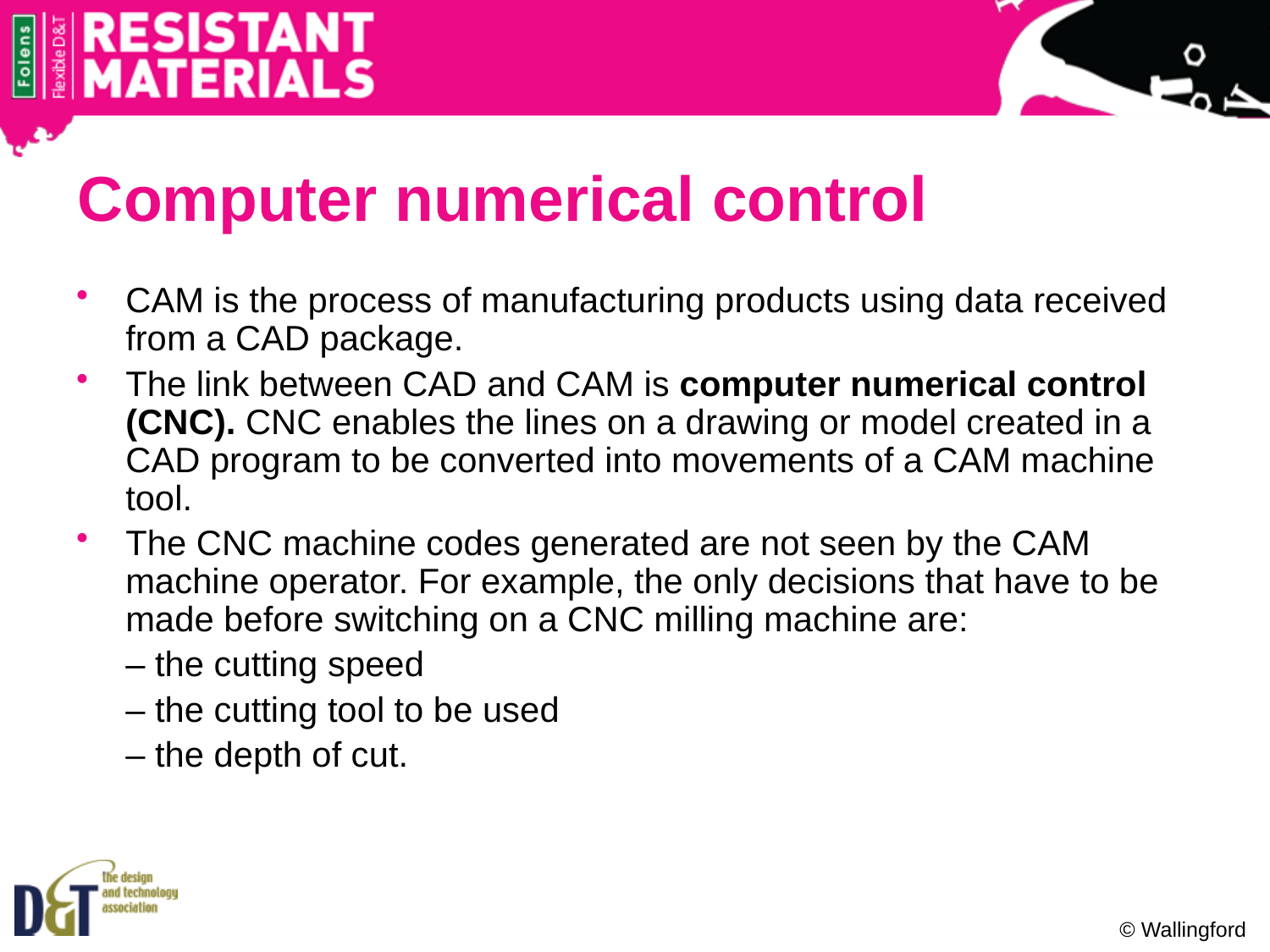

Computer numerical control
CAM is the process of manufacturing products using data received from a CAD package.
The link between CAD and CAM is computer numerical control (CNC). CNC enables the lines on a drawing or model created in a CAD program to be converted into movements of a CAM machine tool.
The CNC machine codes generated are not seen by the CAM machine operator. For example, the only decisions that have to be made before switching on a CNC milling machine are:
	– the cutting speed
	– the cutting tool to be used
	– the depth of cut.
© Wallingford